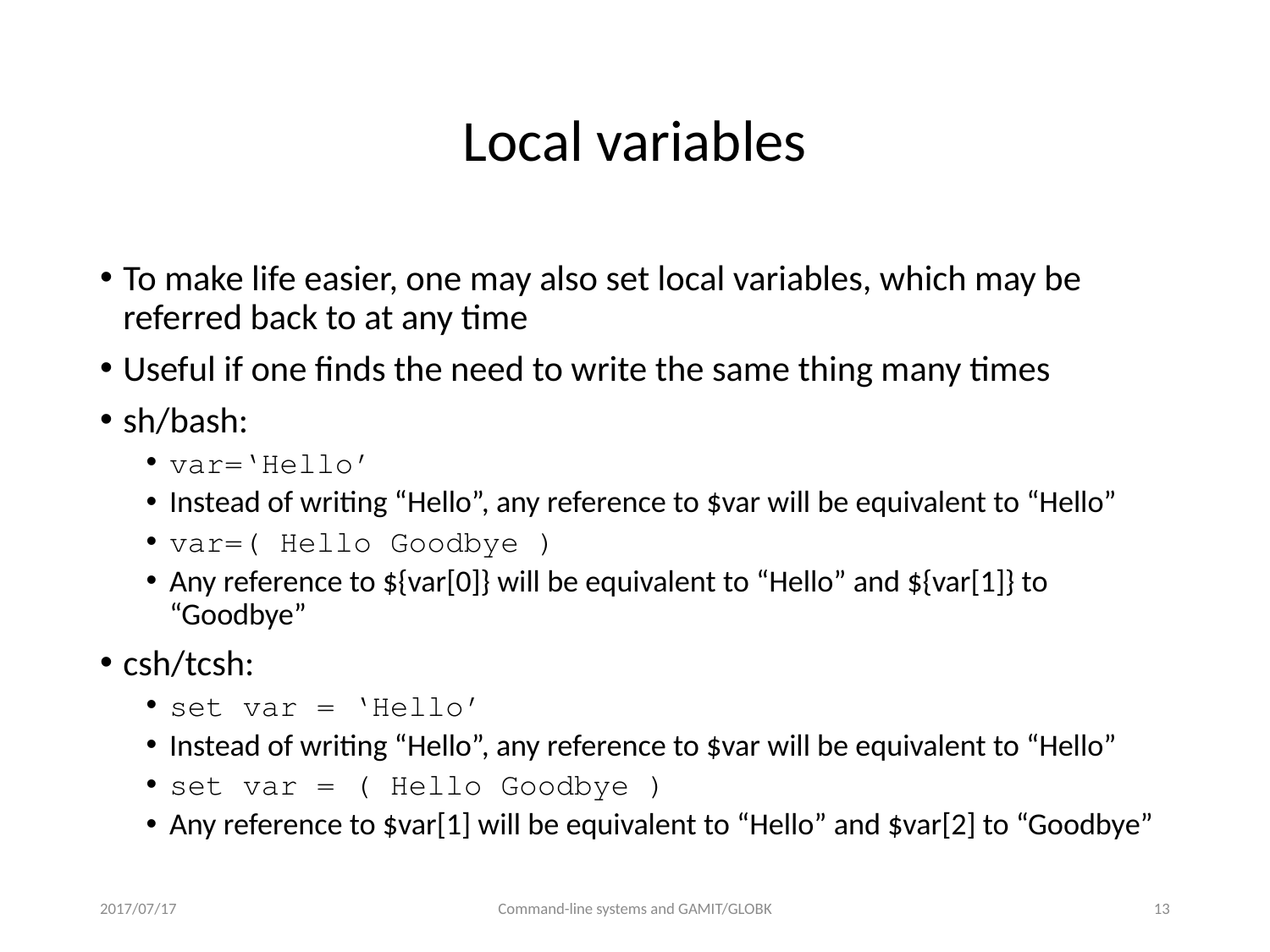

# Local variables
To make life easier, one may also set local variables, which may be referred back to at any time
Useful if one finds the need to write the same thing many times
sh/bash:
var=‘Hello’
Instead of writing “Hello”, any reference to $var will be equivalent to “Hello”
var=( Hello Goodbye )
Any reference to ${var[0]} will be equivalent to “Hello” and ${var[1]} to “Goodbye”
csh/tcsh:
set var = ‘Hello’
Instead of writing “Hello”, any reference to $var will be equivalent to “Hello”
set var = ( Hello Goodbye )
Any reference to $var[1] will be equivalent to “Hello” and $var[2] to “Goodbye”
2017/07/17
Command-line systems and GAMIT/GLOBK
13